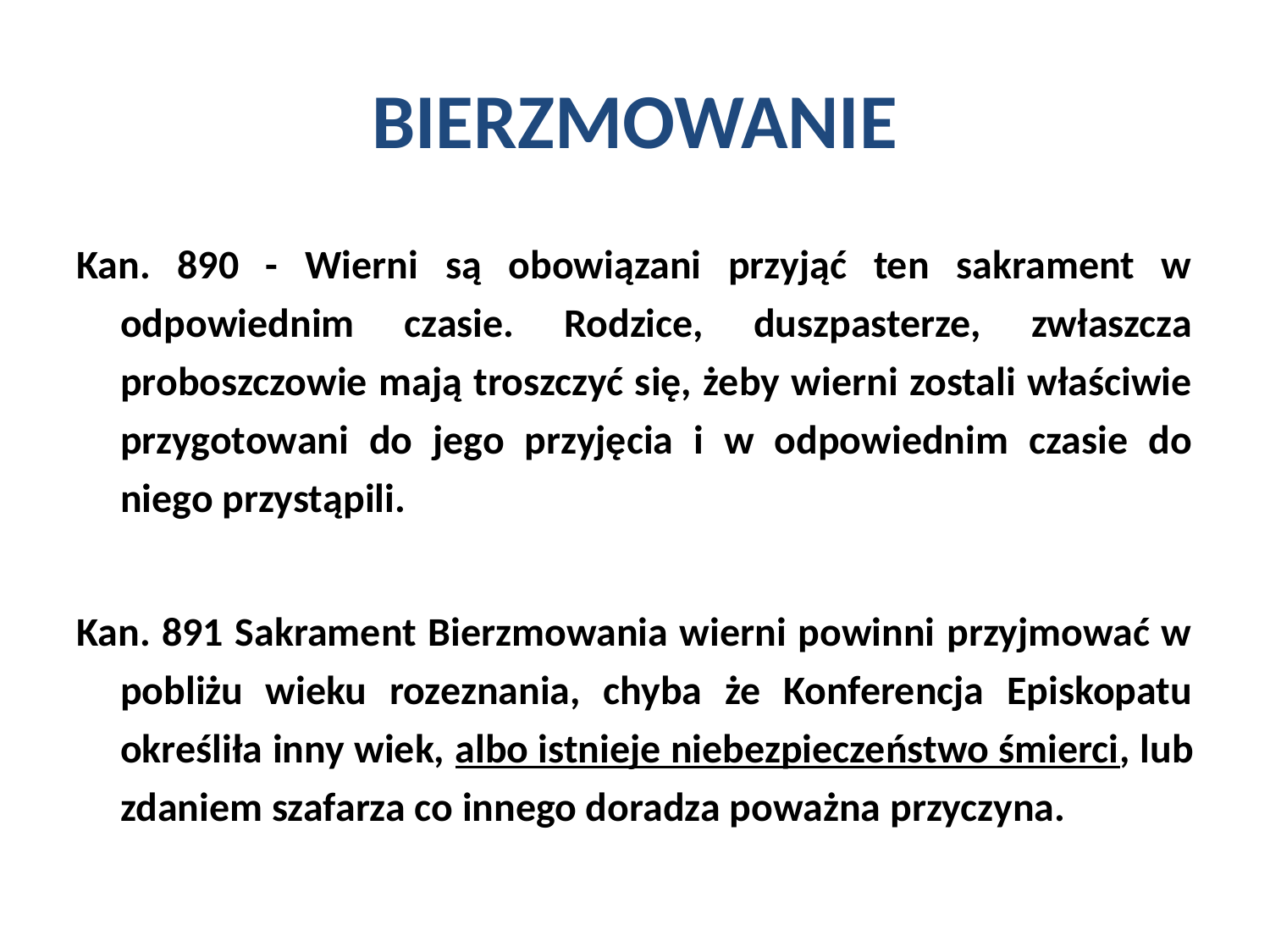

# BIERZMOWANIE
Kan. 890 - Wierni są obowiązani przyjąć ten sakrament w odpowiednim czasie. Rodzice, duszpasterze, zwłaszcza proboszczowie mają troszczyć się, żeby wierni zostali właściwie przygotowani do jego przyjęcia i w odpowiednim czasie do niego przystąpili.

Kan. 891 Sakrament Bierzmowania wierni powinni przyjmować w pobliżu wieku rozeznania, chyba że Konferencja Episkopatu określiła inny wiek, albo istnieje niebezpieczeństwo śmierci, lub zdaniem szafarza co innego doradza poważna przyczyna.